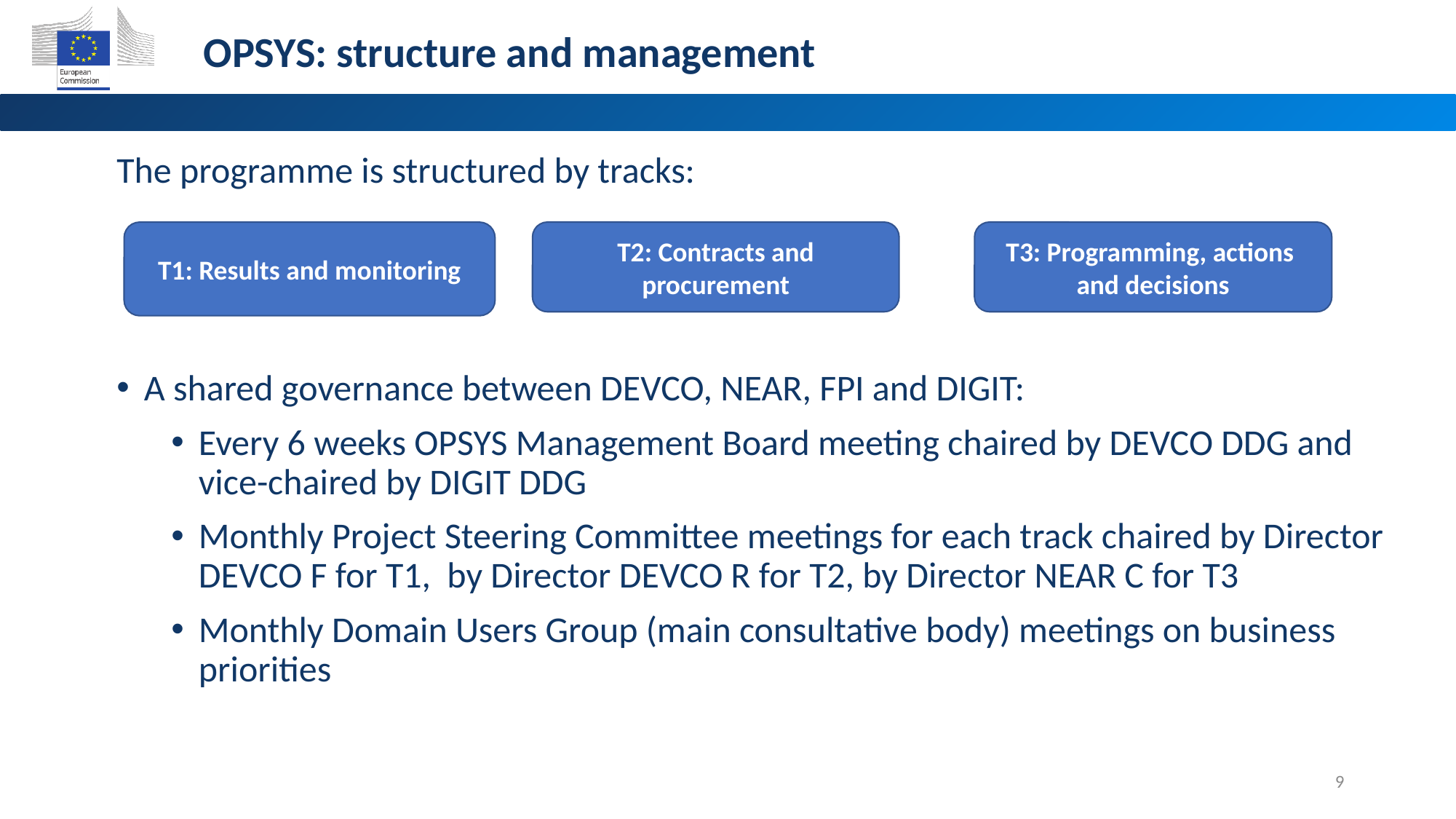

OPSYS: structure and management
The programme is structured by tracks:

A shared governance between DEVCO, NEAR, FPI and DIGIT:
Every 6 weeks OPSYS Management Board meeting chaired by DEVCO DDG and vice-chaired by DIGIT DDG
Monthly Project Steering Committee meetings for each track chaired by Director DEVCO F for T1,  by Director DEVCO R for T2, by Director NEAR C for T3
Monthly Domain Users Group (main consultative body) meetings on business priorities
T1: Results and monitoring
T2: Contracts and procurement
T3: Programming, actions
and decisions
9